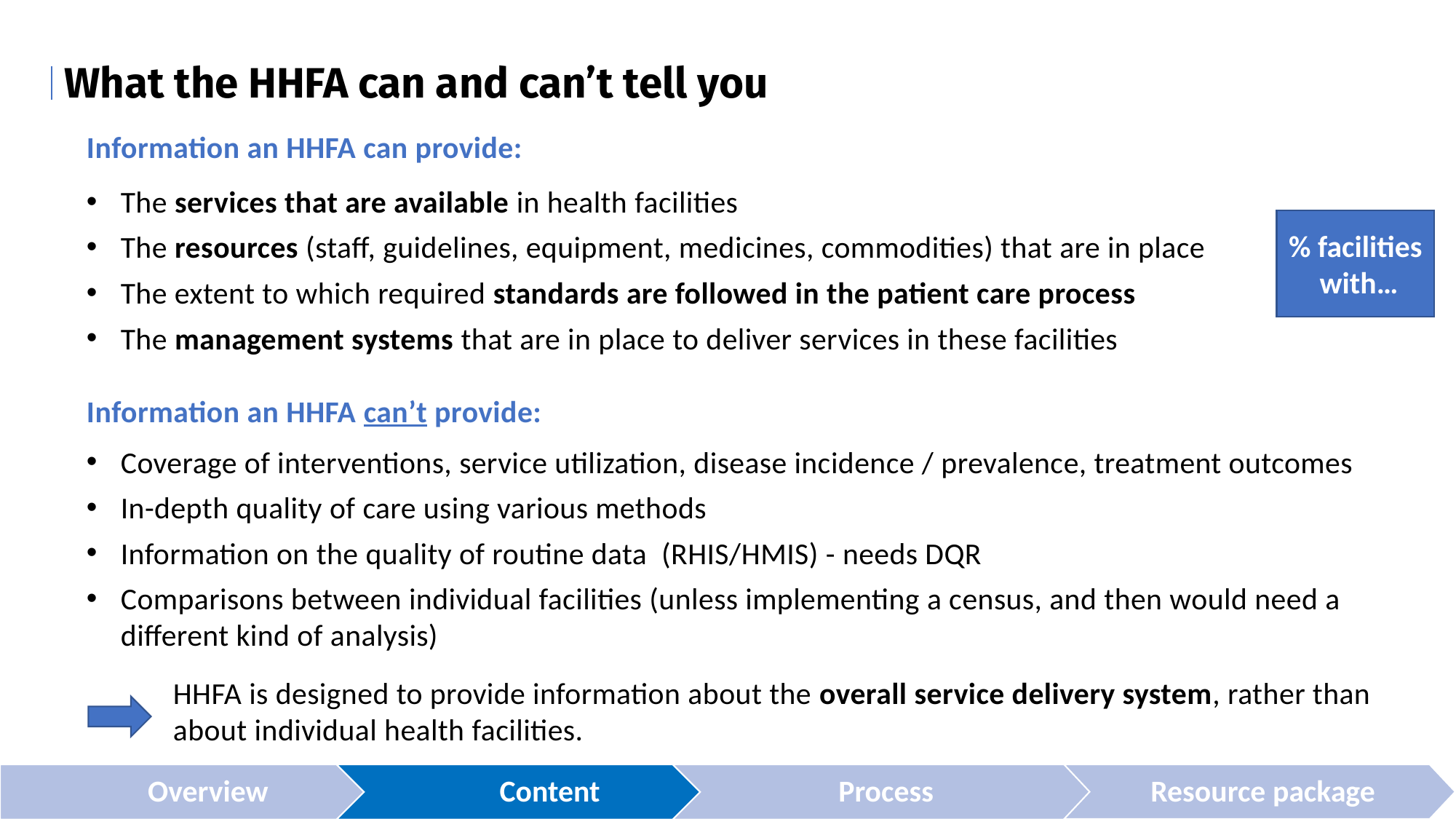

What the HHFA can and can’t tell you

Information an HHFA can provide:

The services that are available in health facilities
The resources (staff, guidelines, equipment, medicines, commodities) that are in place
The extent to which required standards are followed in the patient care process
The management systems that are in place to deliver services in these facilities

Information an HHFA can’t provide:

Coverage of interventions, service utilization, disease incidence / prevalence, treatment outcomes
In-depth quality of care using various methods
Information on the quality of routine data  (RHIS/HMIS) - needs DQR
Comparisons between individual facilities (unless implementing a census, and then would need a different kind of analysis)

            HHFA is designed to provide information about the overall service delivery system, rather than
            about individual health facilities.

% facilities  with…

Overview
Content
Process
Resource package
% facilities that offer a certain service or have a certain item available or a certain system/condition in plaOverview
Resource package
Intro. to questionnaire adaptation
ce
% facilities offering a specific service that have a certain item available  or a certain system/condition in place